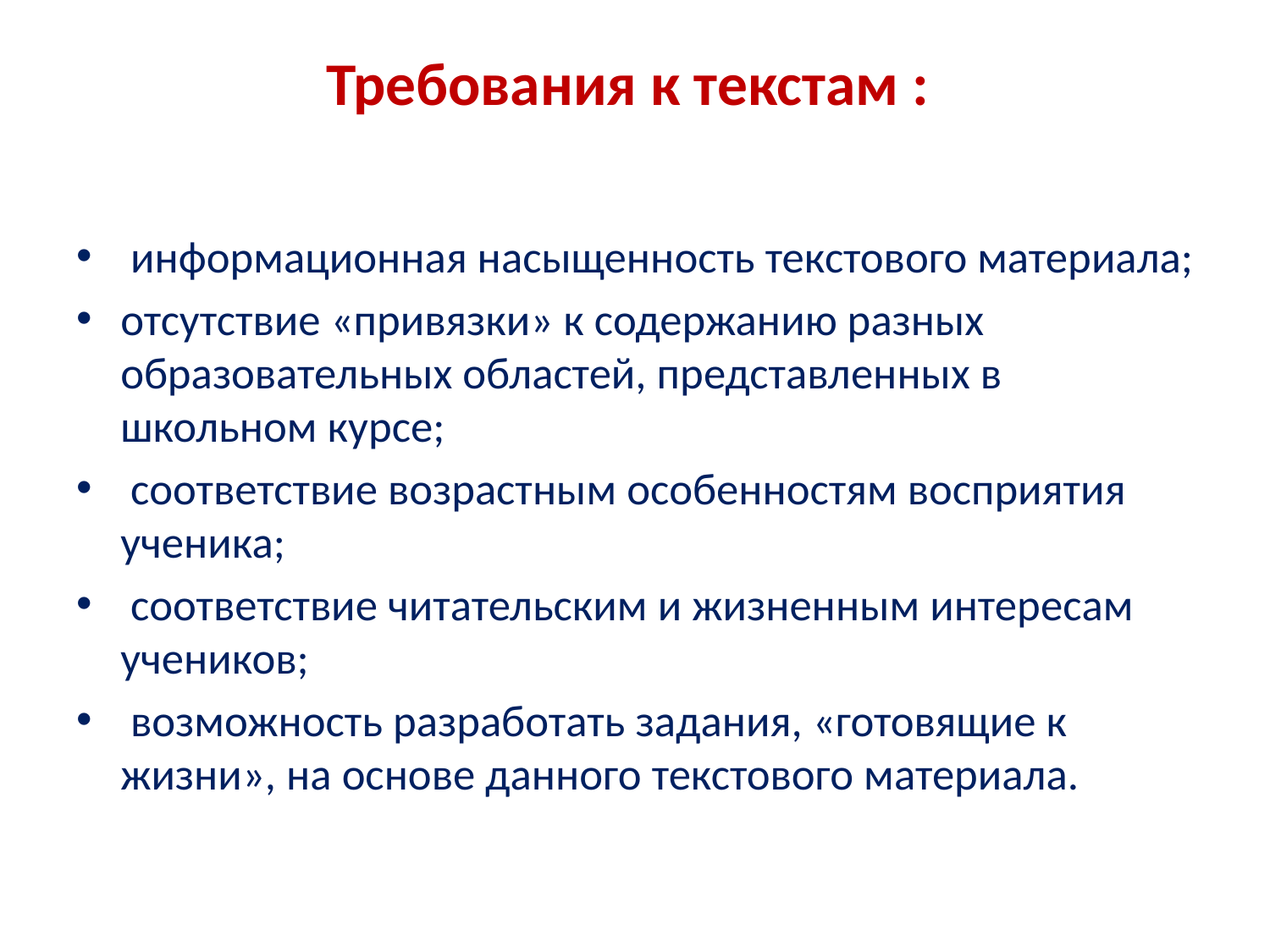

# Требования к текстам :
 информационная насыщенность текстового материала;
отсутствие «привязки» к содержанию разных образовательных областей, представленных в школьном курсе;
 соответствие возрастным особенностям восприятия ученика;
 соответствие читательским и жизненным интересам учеников;
 возможность разработать задания, «готовящие к жизни», на основе данного текстового материала.